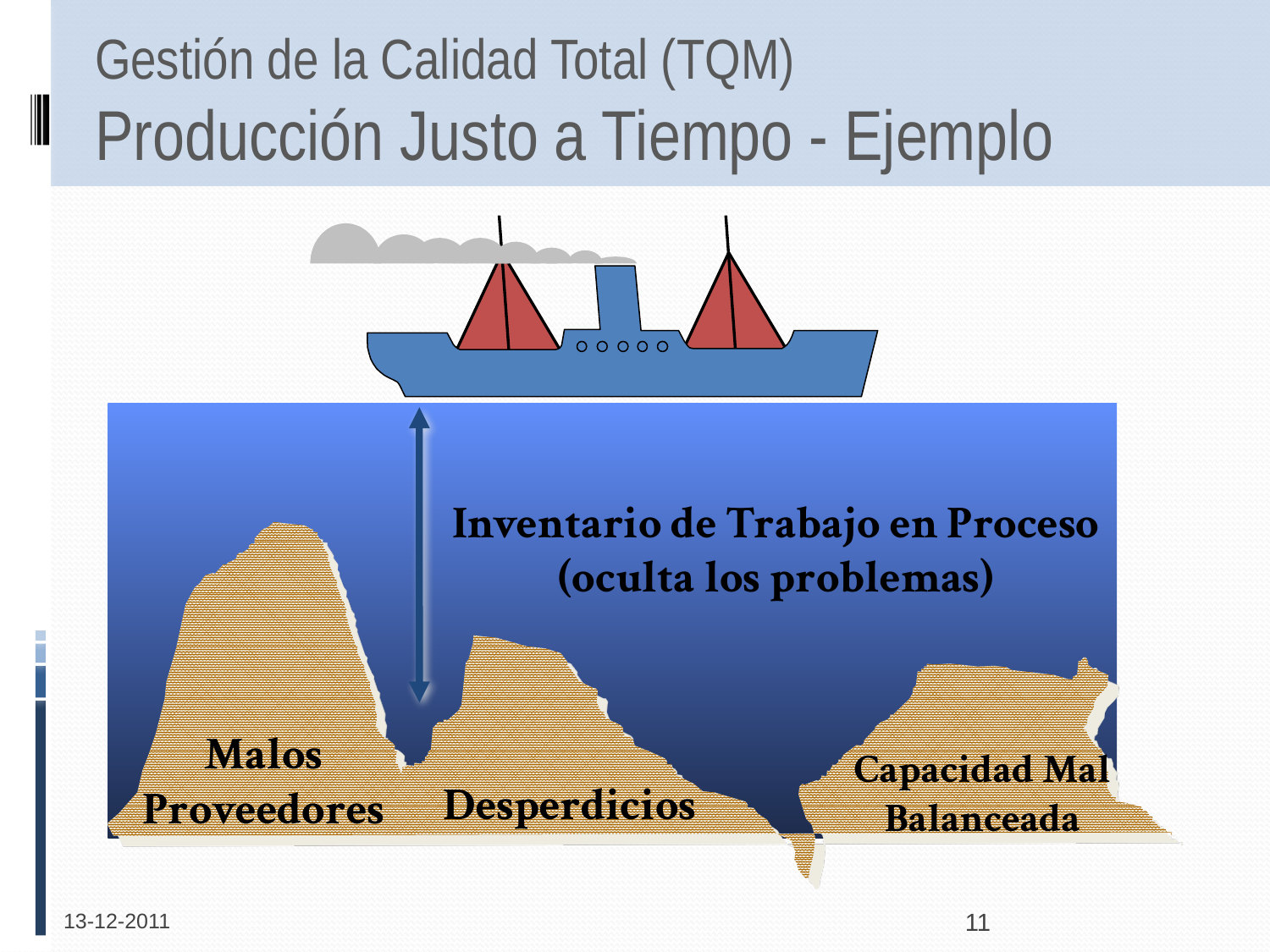

# Gestión de la Calidad Total (TQM) Producción Justo a Tiempo - Ejemplo

Inventario de Trabajo en Proceso
(oculta los problemas)

Malos Proveedores
Capacidad Mal Balanceada

Desperdicios
13-12-2011
11